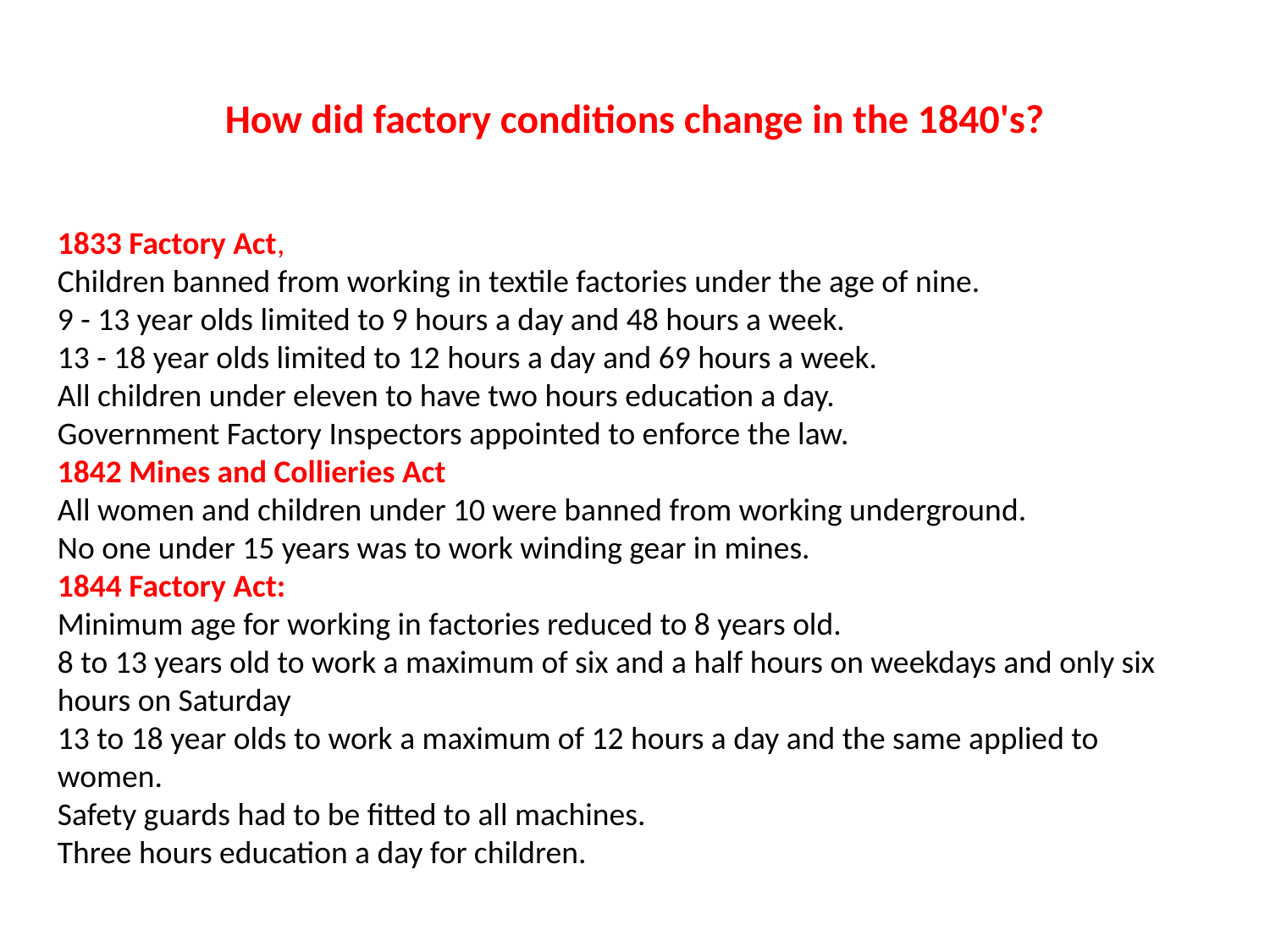

# How did factory conditions change in the 1840's?
1833 Factory Act,
Children banned from working in textile factories under the age of nine.
9 - 13 year olds limited to 9 hours a day and 48 hours a week.
13 - 18 year olds limited to 12 hours a day and 69 hours a week.
All children under eleven to have two hours education a day.
Government Factory Inspectors appointed to enforce the law.
1842 Mines and Collieries Act
All women and children under 10 were banned from working underground.
No one under 15 years was to work winding gear in mines.
1844 Factory Act:
Minimum age for working in factories reduced to 8 years old.
8 to 13 years old to work a maximum of six and a half hours on weekdays and only six hours on Saturday
13 to 18 year olds to work a maximum of 12 hours a day and the same applied to women.
Safety guards had to be fitted to all machines.
Three hours education a day for children.